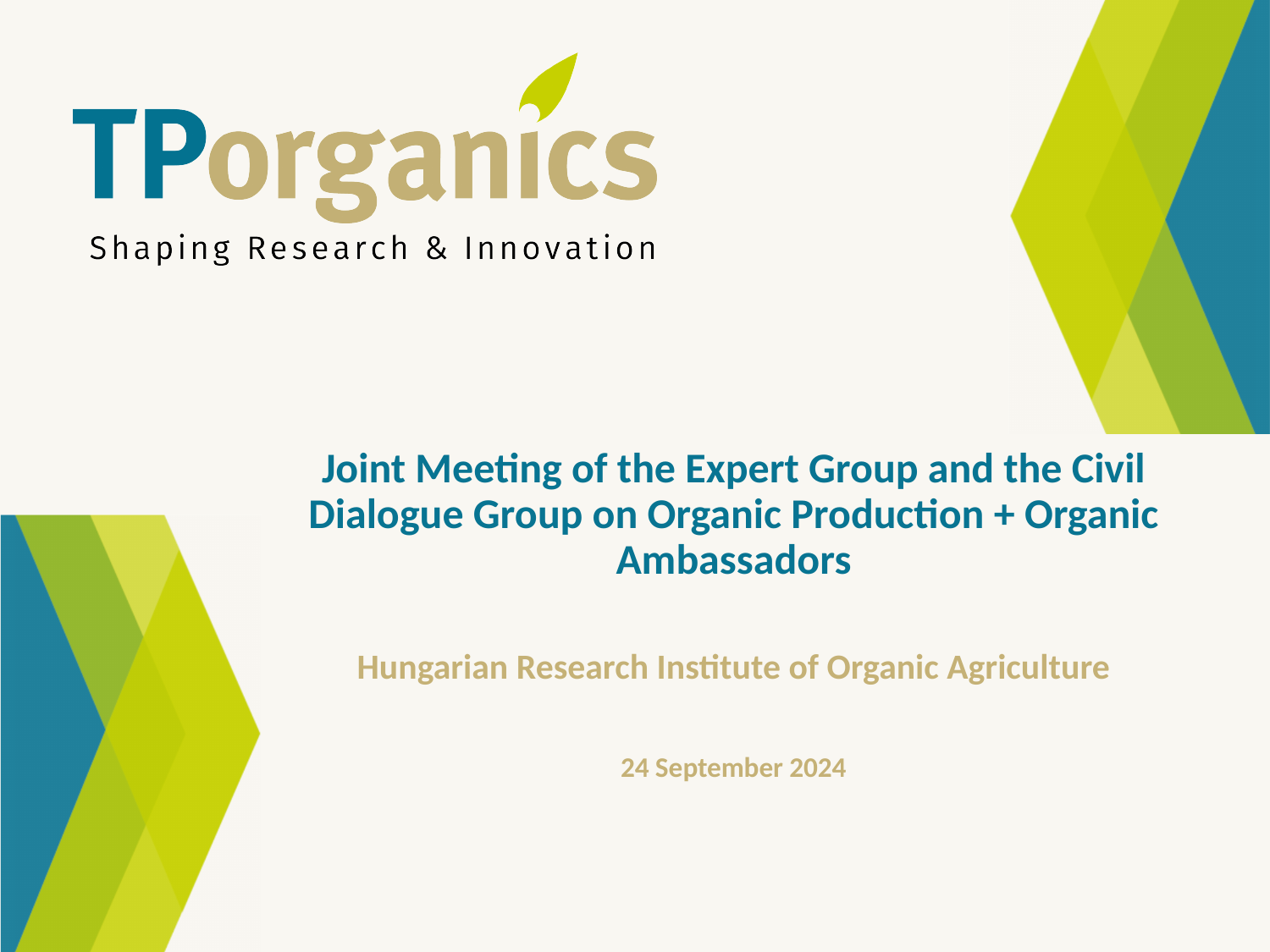

# Joint Meeting of the Expert Group and the Civil Dialogue Group on Organic Production + Organic Ambassadors
Hungarian Research Institute of Organic Agriculture

24 September 2024